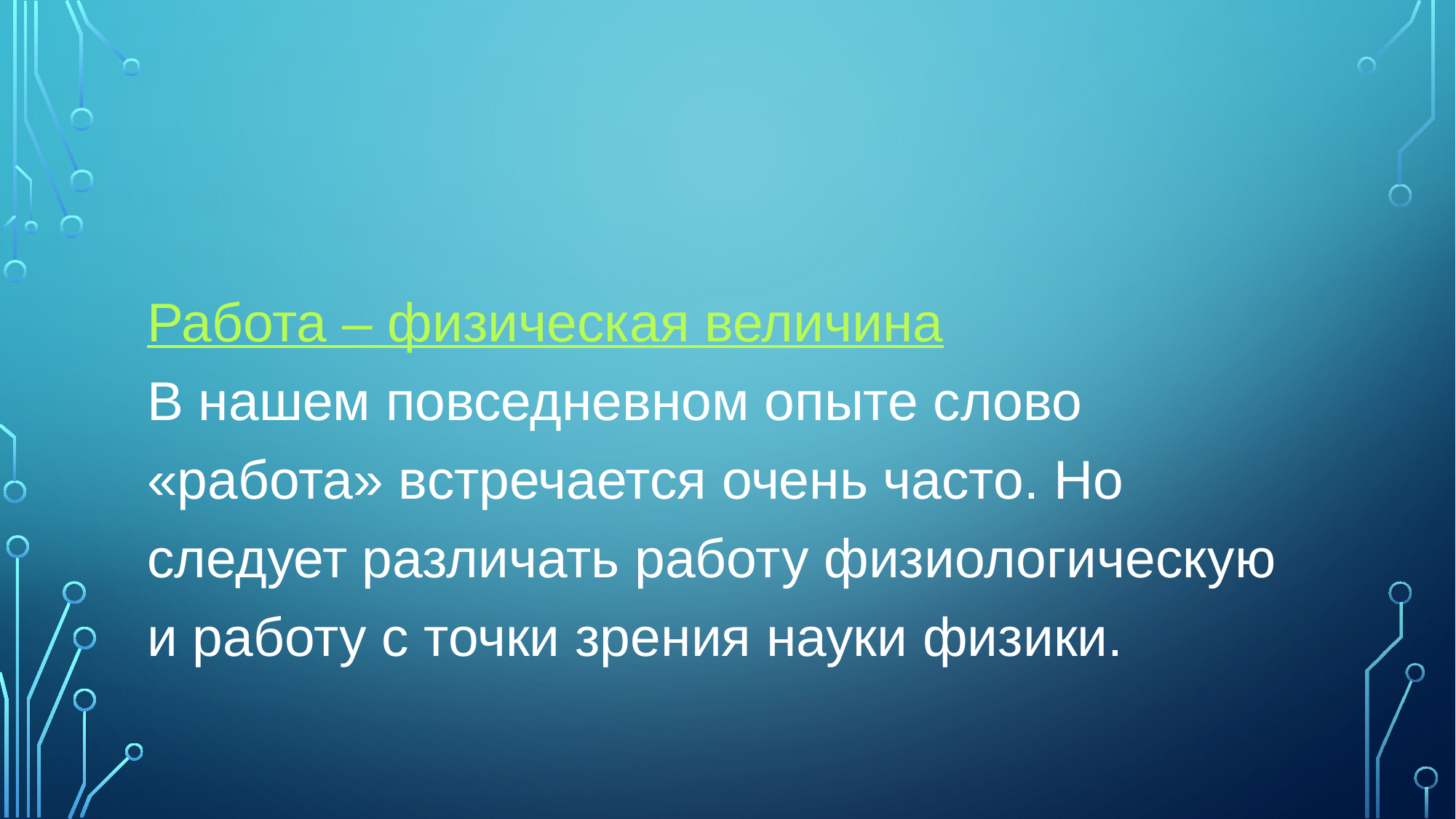

#
Работа – физическая величина
В нашем повседневном опыте слово «работа» встречается очень часто. Но следует различать работу физиологическую и работу с точки зрения науки физики.